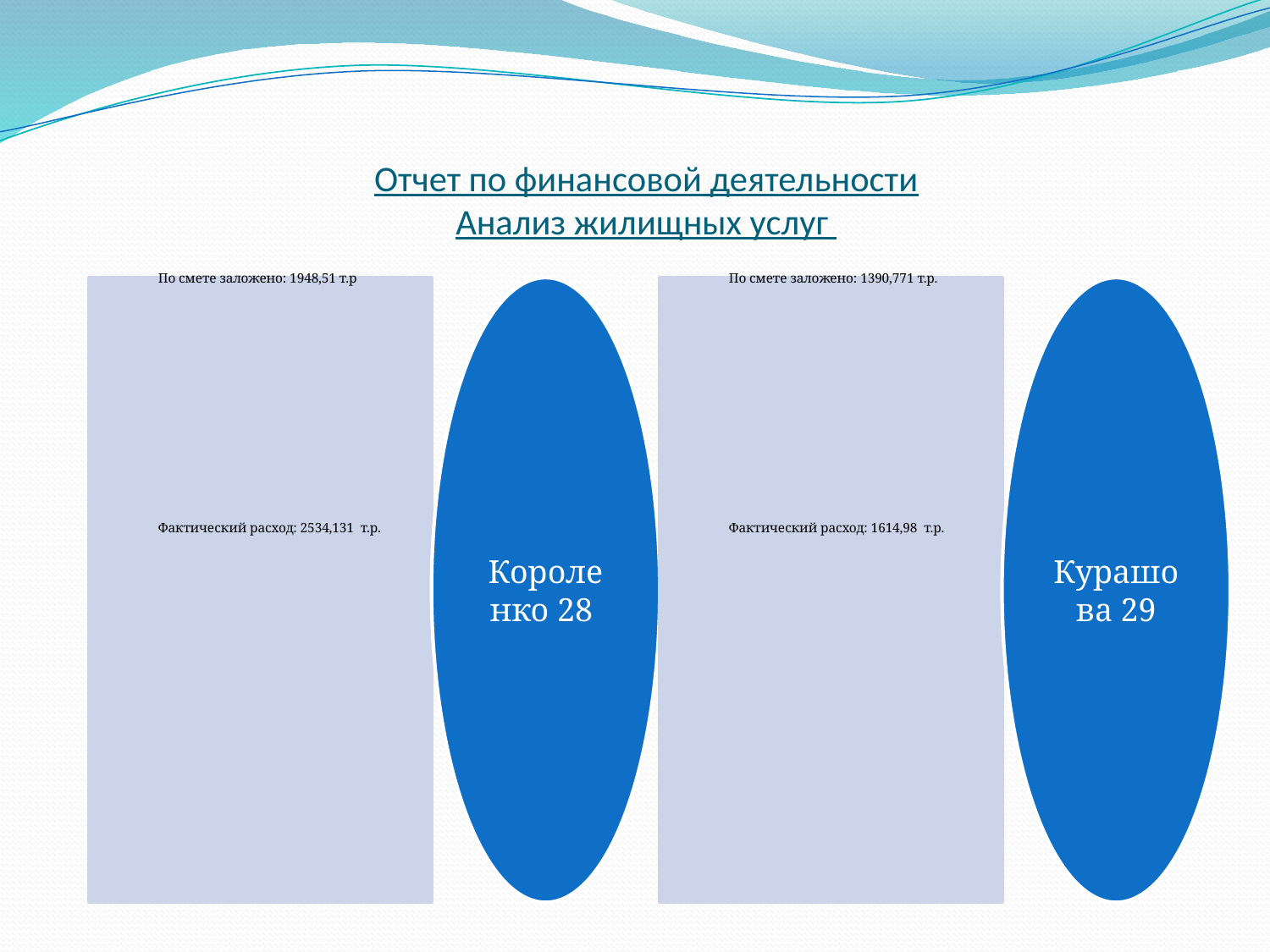

# Отчет по финансовой деятельности Анализ жилищных услуг
Короленко 28
По смете заложено: 1948,51 т.р
Фактический расход: 2534,131  т.р.
Курашова 29
По смете заложено: 1390,771 т.р.
Фактический расход: 1614,98  т.р.